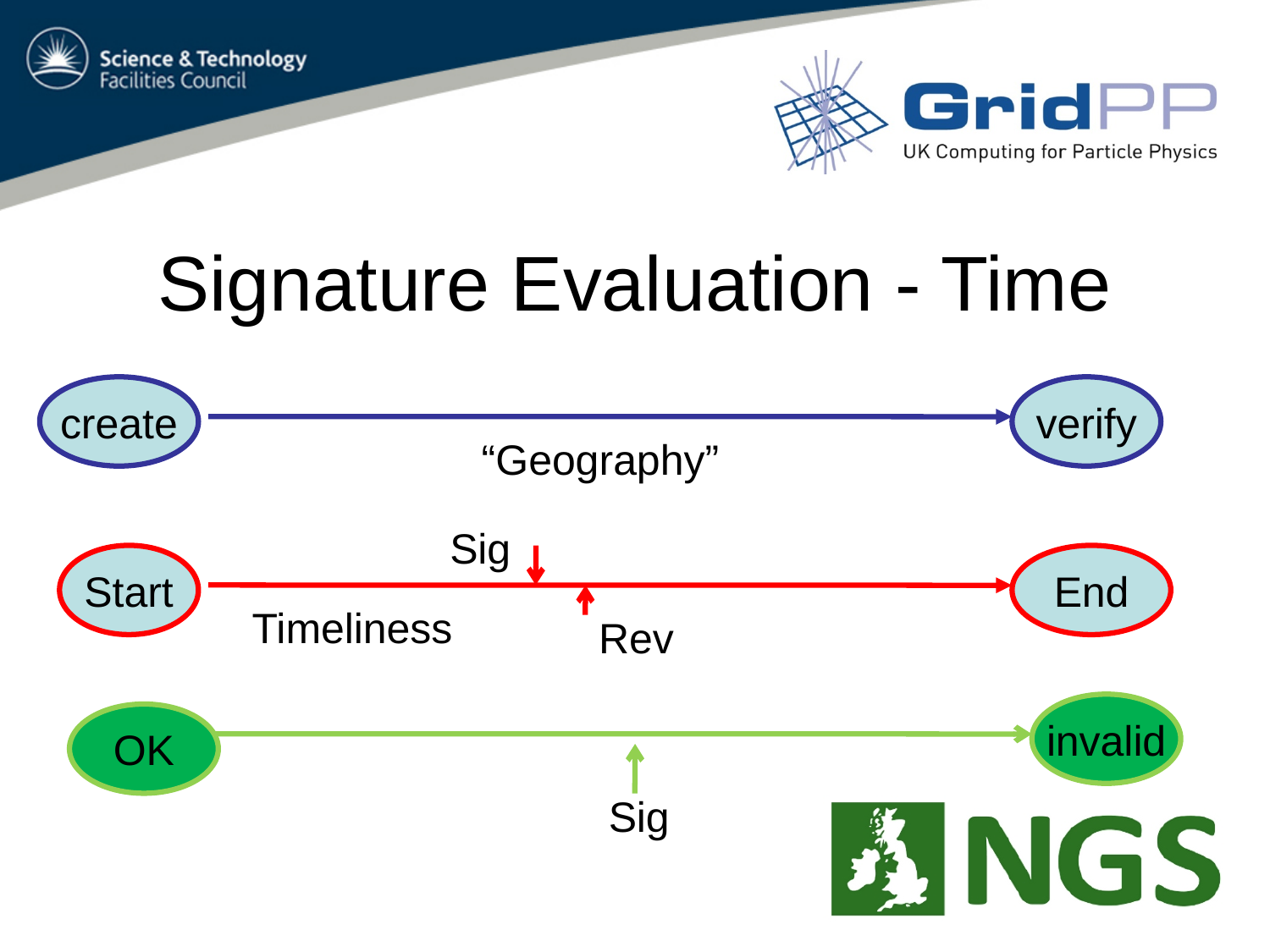

# Signature Evaluation - Time
create
verify
“Geography”
Sig
Start
End
Timeliness
Rev
invalid
OK
Sig